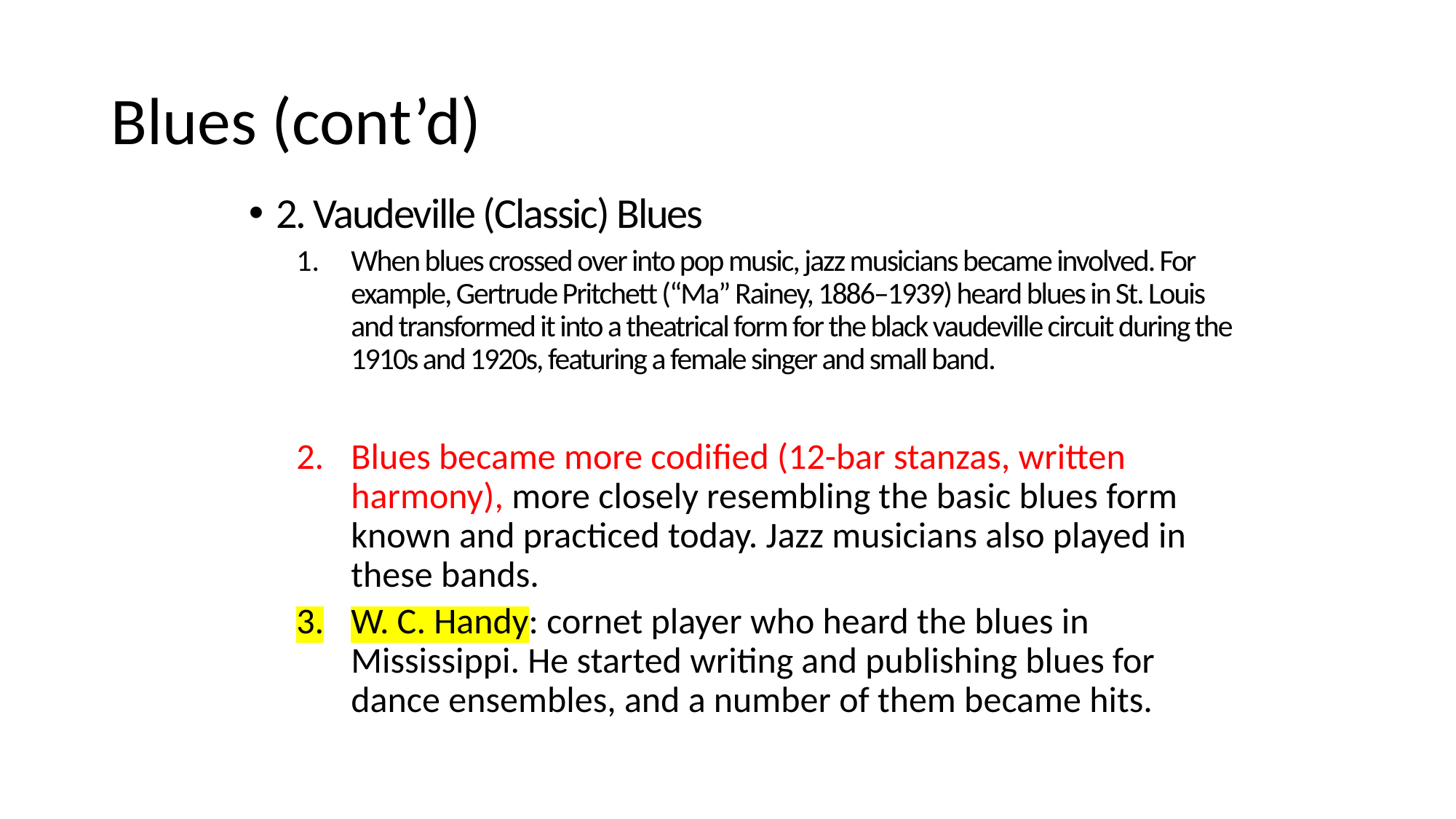

# Blues (cont’d)
2. Vaudeville (Classic) Blues
When blues crossed over into pop music, jazz musicians became involved. For example, Gertrude Pritchett (“Ma” Rainey, 1886–1939) heard blues in St. Louis and transformed it into a theatrical form for the black vaudeville circuit during the 1910s and 1920s, featuring a female singer and small band.

Blues became more codified (12-bar stanzas, written harmony), more closely resembling the basic blues form known and practiced today. Jazz musicians also played in these bands.
W. C. Handy: cornet player who heard the blues in Mississippi. He started writing and publishing blues for dance ensembles, and a number of them became hits.